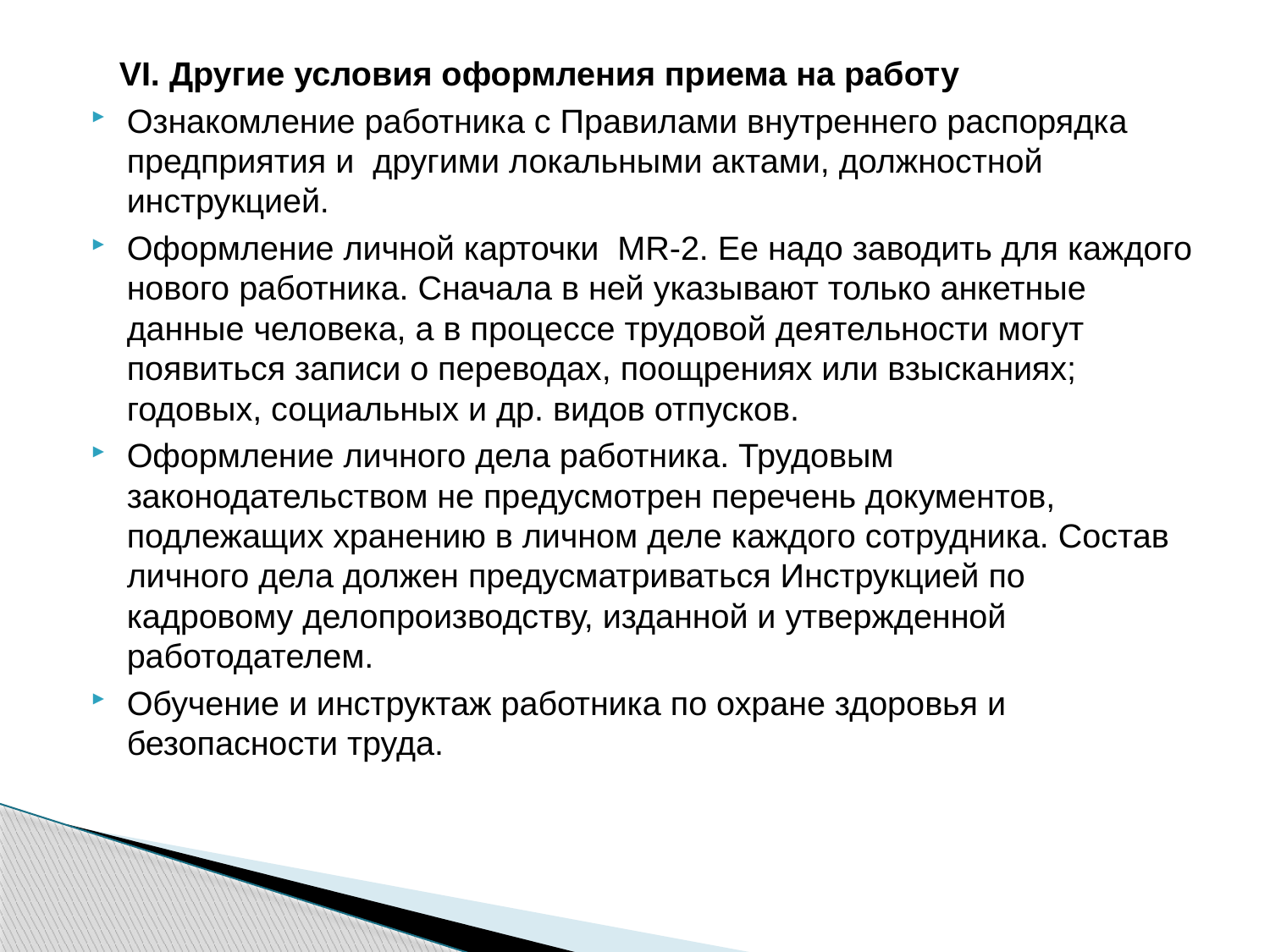

VI. Другие условия оформления приема на работу
Ознакомление работника с Правилами внутреннего распорядка предприятия и  другими локальными актами, должностной инструкцией.
Оформление личной карточки  MR-2. Ее надо заводить для каждого нового работника. Сначала в ней указывают только анкетные данные человека, а в процессе трудовой деятельности могут появиться записи о переводах, поощрениях или взысканиях; годовых, социальных и др. видов отпусков.
Оформление личного дела работника. Трудовым законодательством не предусмотрен перечень документов, подлежащих хранению в личном деле каждого сотрудника. Состав личного дела должен предусматриваться Инструкцией по кадровому делопроизводству, изданной и утвержденной работодателем.
Обучение и инструктаж работника по охране здоровья и безопасности труда.